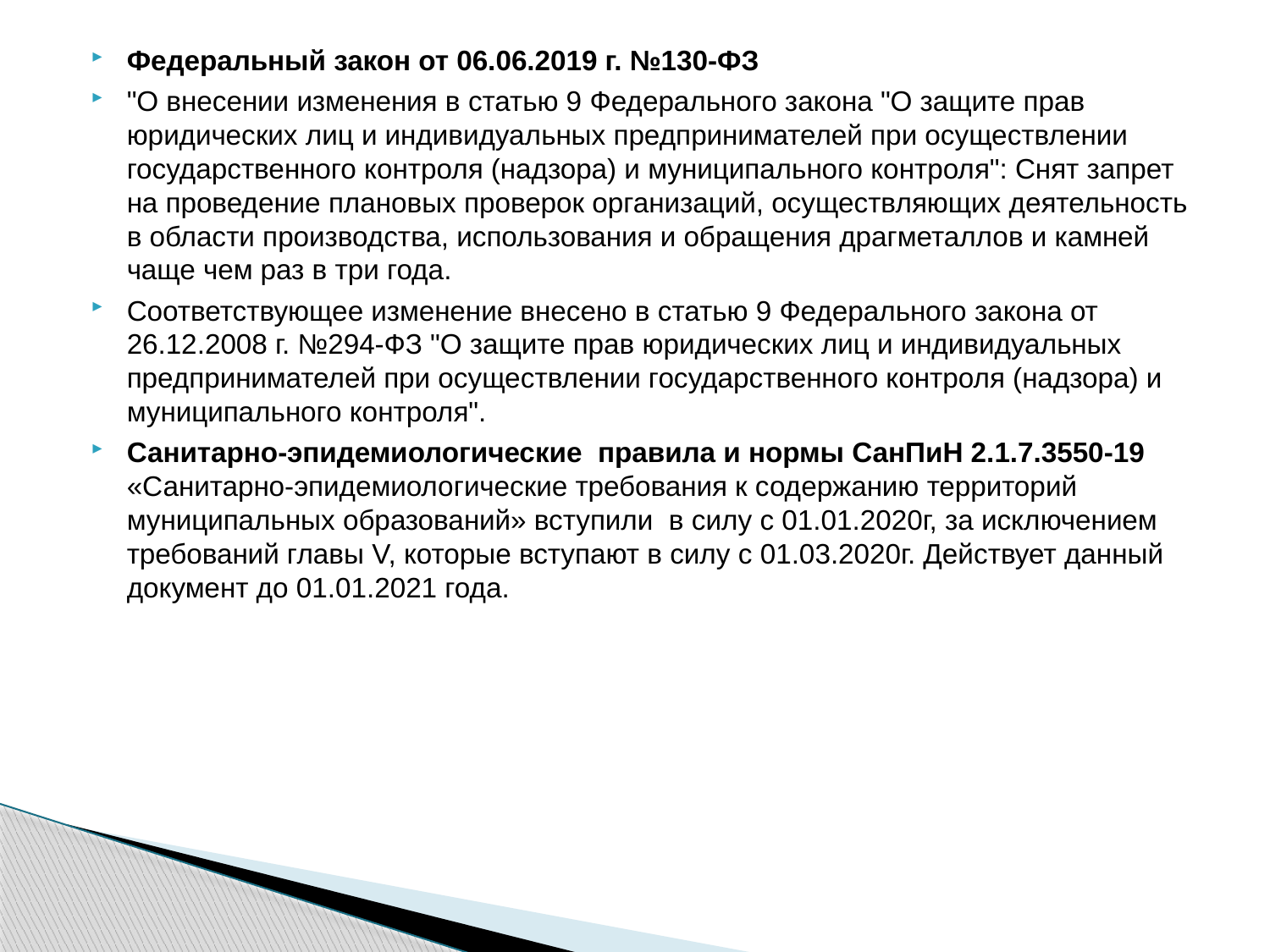

Федеральный закон от 06.06.2019 г. №130-ФЗ
"О внесении изменения в статью 9 Федерального закона "О защите прав юридических лиц и индивидуальных предпринимателей при осуществлении государственного контроля (надзора) и муниципального контроля": Снят запрет на проведение плановых проверок организаций, осуществляющих деятельность в области производства, использования и обращения драгметаллов и камней чаще чем раз в три года.
Соответствующее изменение внесено в статью 9 Федерального закона от 26.12.2008 г. №294-ФЗ "О защите прав юридических лиц и индивидуальных предпринимателей при осуществлении государственного контроля (надзора) и муниципального контроля".
Санитарно-эпидемиологические  правила и нормы СанПиН 2.1.7.3550-19 «Санитарно-эпидемиологические требования к содержанию территорий муниципальных образований» вступили  в силу с 01.01.2020г, за исключением требований главы V, которые вступают в силу с 01.03.2020г. Действует данный документ до 01.01.2021 года.